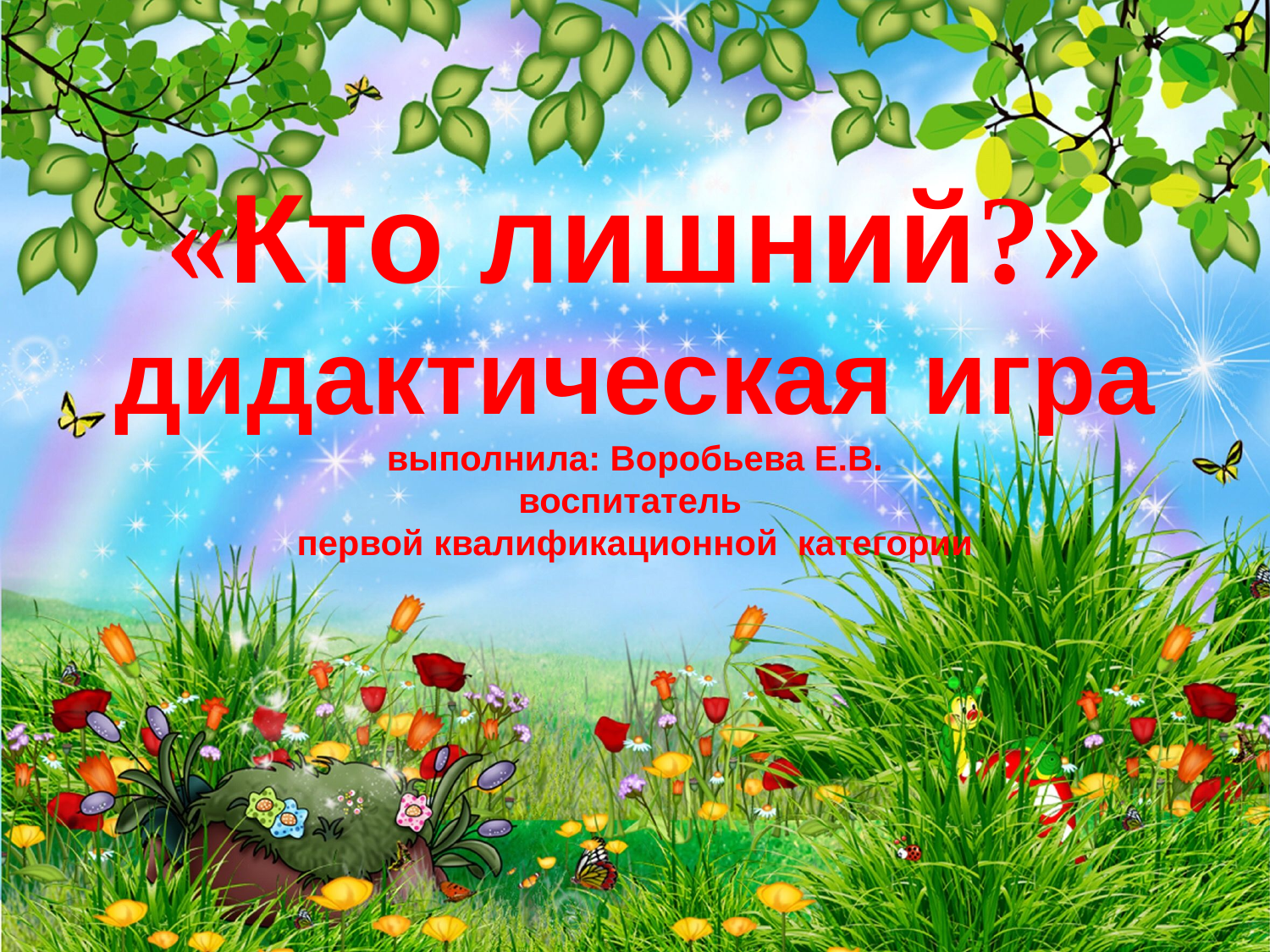

# «Кто лишний?» дидактическая игра выполнила: Воробьева Е.В. воспитатель первой квалификационной  категории